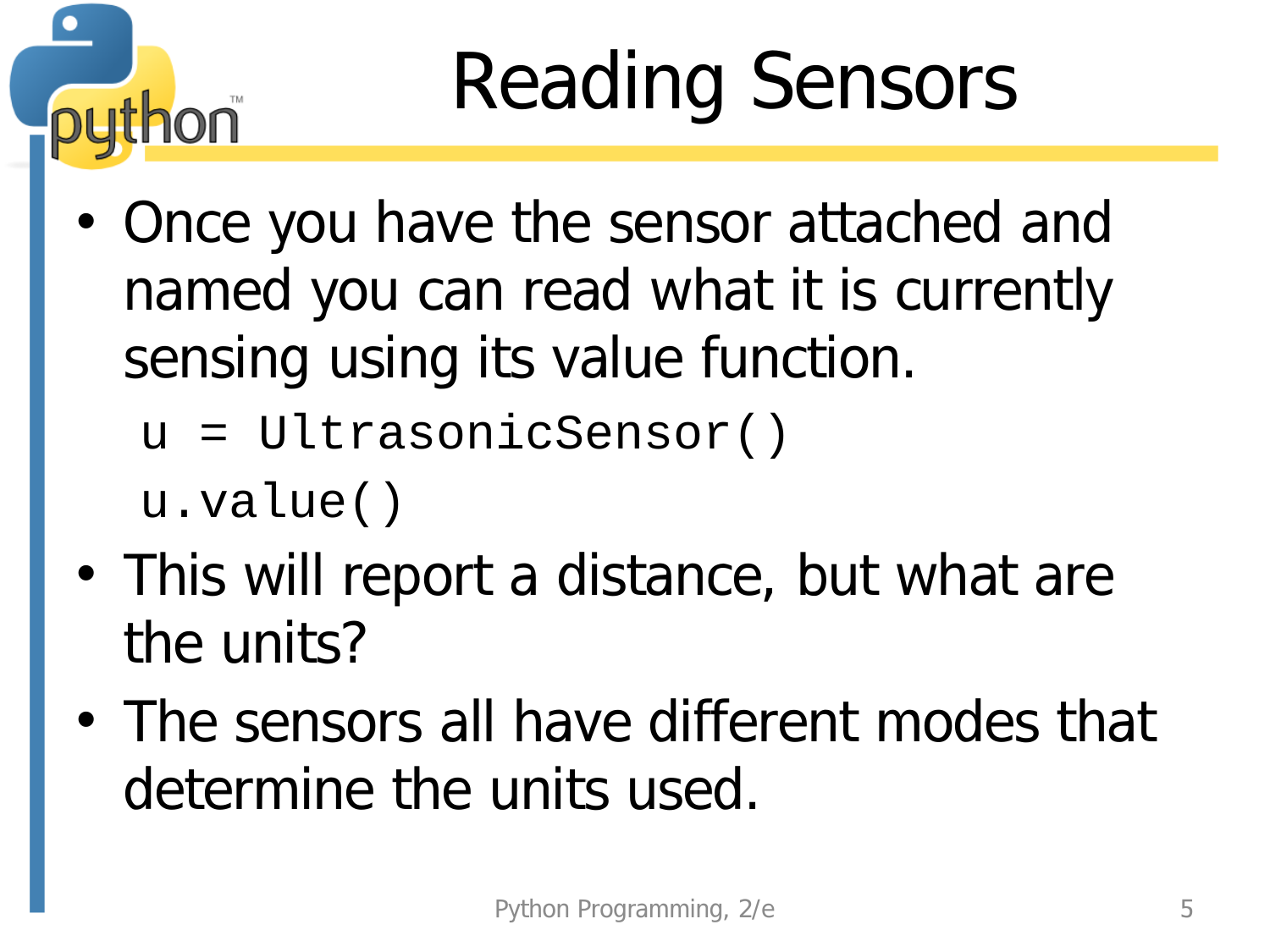

# Reading Sensors
Once you have the sensor attached and named you can read what it is currently sensing using its value function.
u = UltrasonicSensor()
u.value()
This will report a distance, but what are the units?
The sensors all have different modes that determine the units used.

Python Programming, 2/e
5